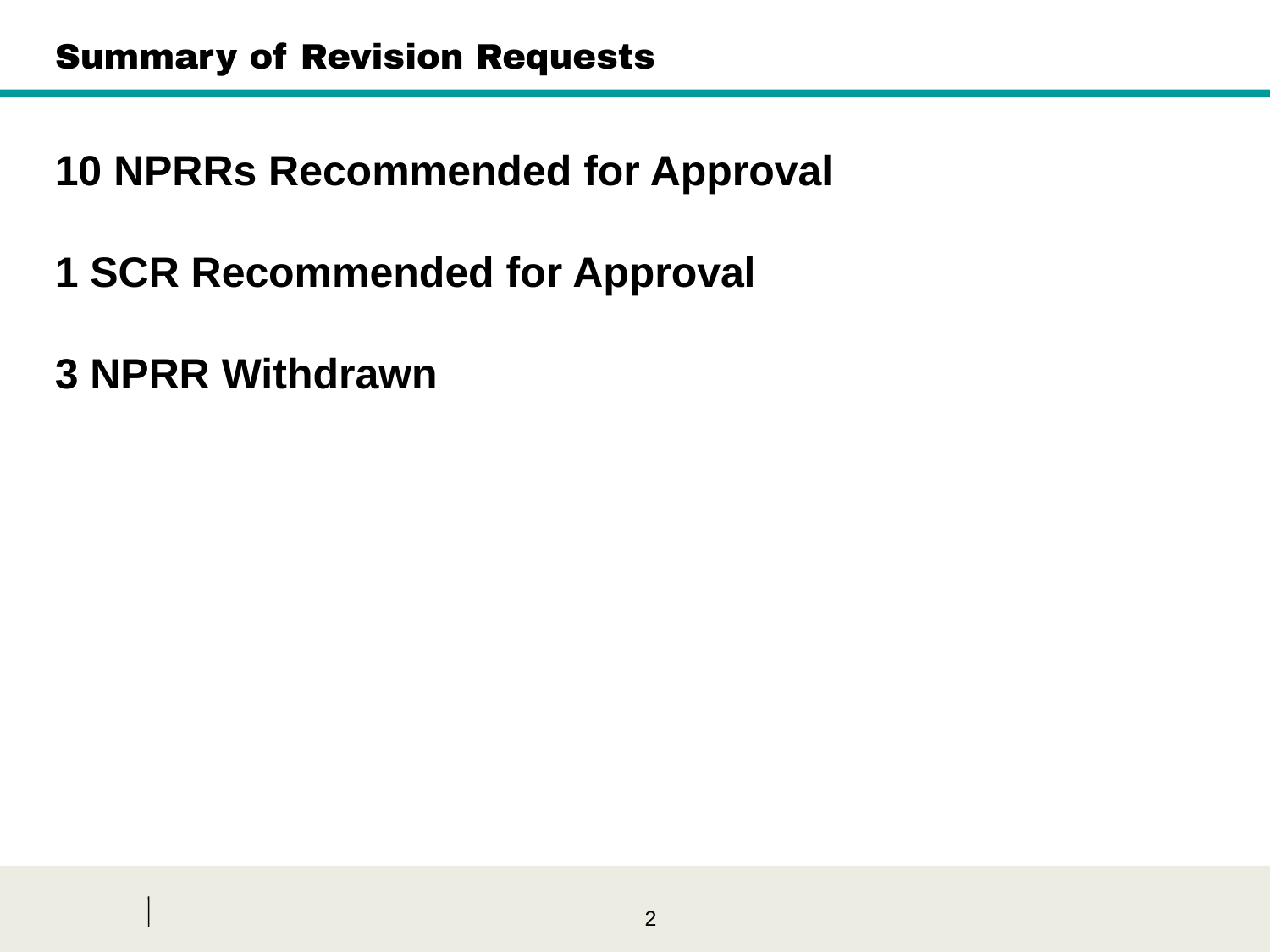

Summary of Revision Requests
10 NPRRs Recommended for Approval

1 SCR Recommended for Approval

3 NPRR Withdrawn